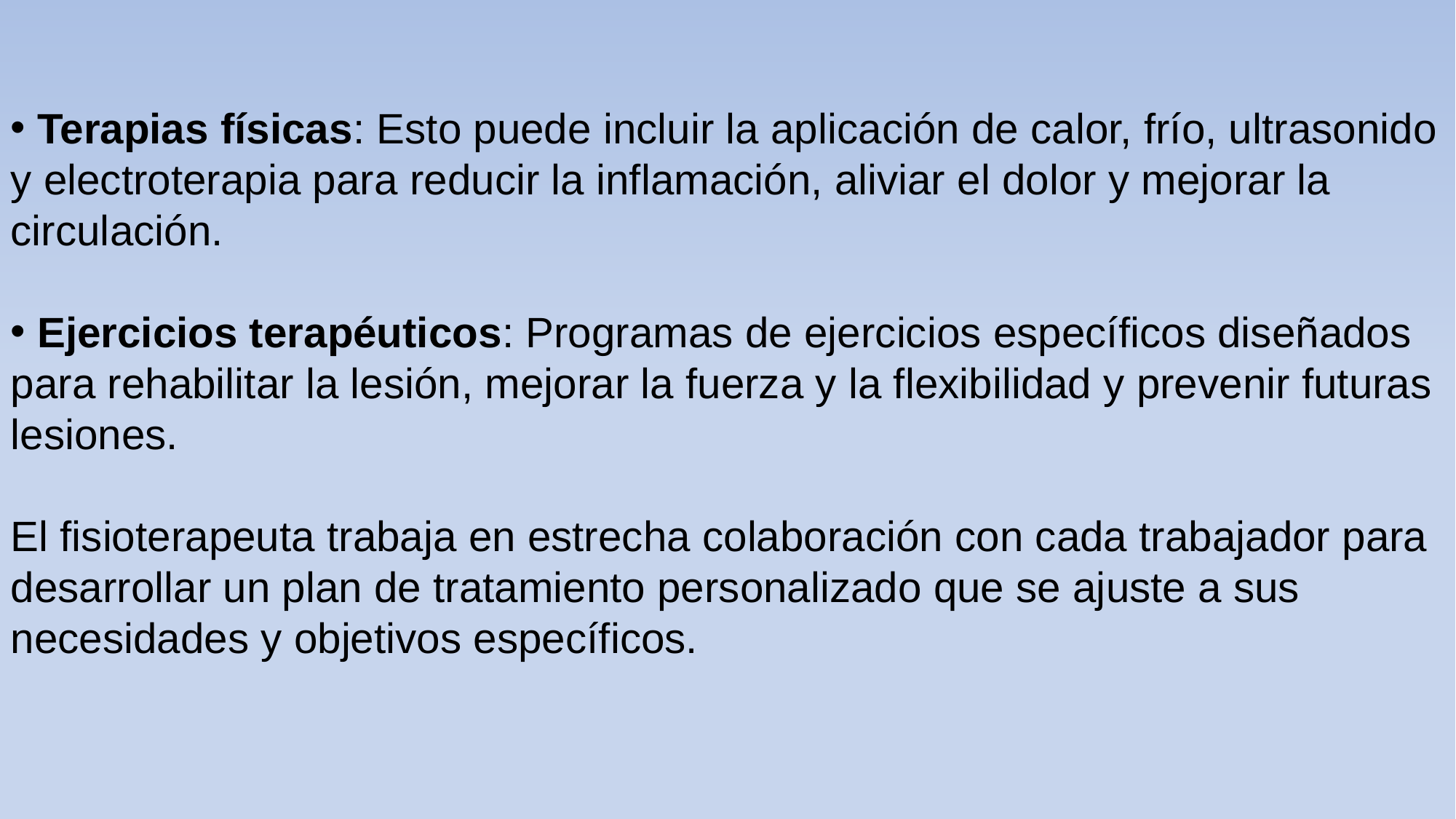

Terapias físicas: Esto puede incluir la aplicación de calor, frío, ultrasonido y electroterapia para reducir la inflamación, aliviar el dolor y mejorar la circulación.

 Ejercicios terapéuticos: Programas de ejercicios específicos diseñados para rehabilitar la lesión, mejorar la fuerza y la flexibilidad y prevenir futuras lesiones.

El fisioterapeuta trabaja en estrecha colaboración con cada trabajador para desarrollar un plan de tratamiento personalizado que se ajuste a sus necesidades y objetivos específicos.